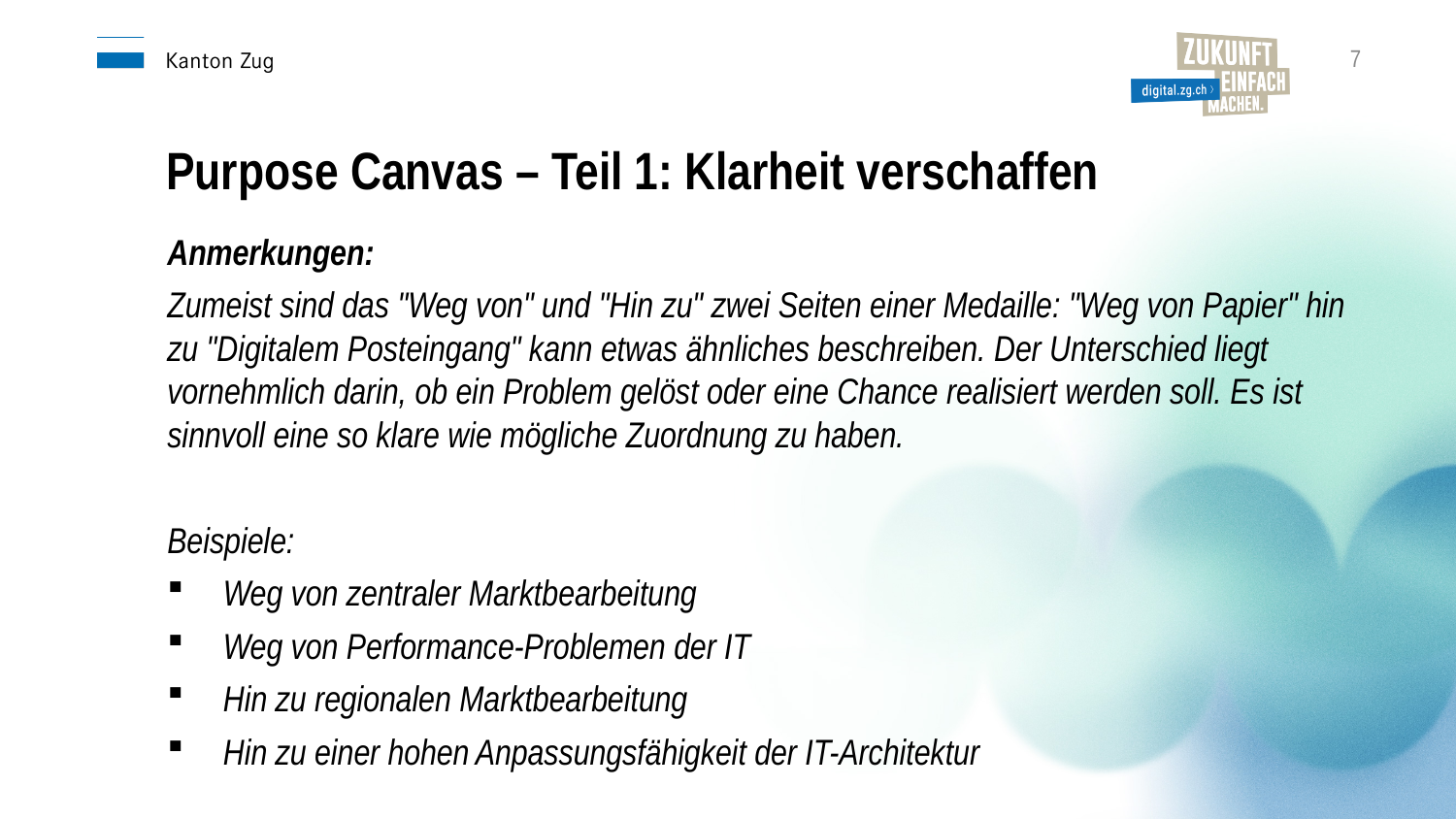

7
Purpose Canvas – Teil 1: Klarheit verschaffen
Anmerkungen:
Zumeist sind das "Weg von" und "Hin zu" zwei Seiten einer Medaille: "Weg von Papier" hin zu "Digitalem Posteingang" kann etwas ähnliches beschreiben. Der Unterschied liegt vornehmlich darin, ob ein Problem gelöst oder eine Chance realisiert werden soll. Es ist sinnvoll eine so klare wie mögliche Zuordnung zu haben.

Beispiele:
Weg von zentraler Marktbearbeitung
Weg von Performance-Problemen der IT
Hin zu regionalen Marktbearbeitung
Hin zu einer hohen Anpassungsfähigkeit der IT-Architektur